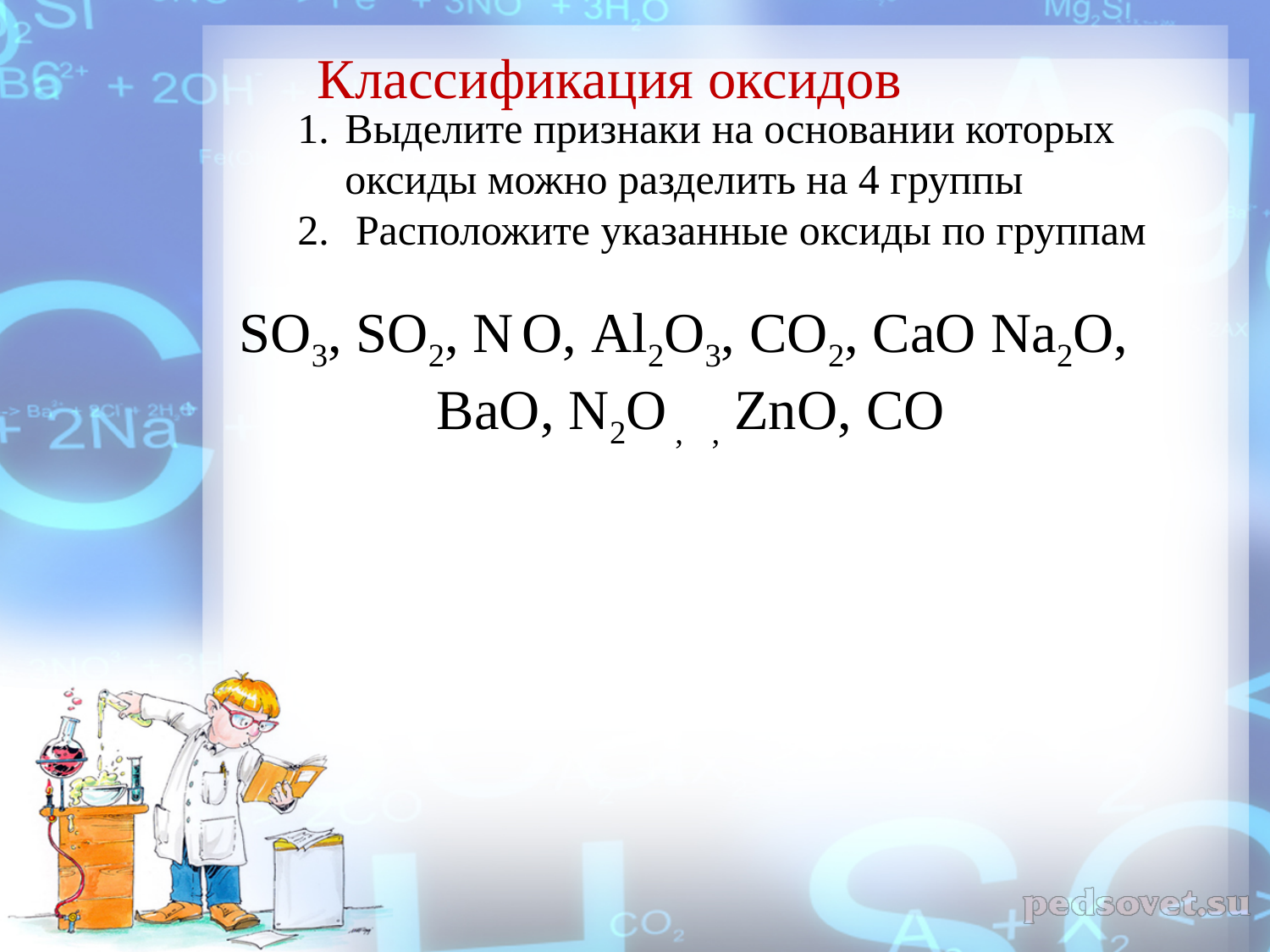

Классификация оксидов
Выделите признаки на основании которых оксиды можно разделить на 4 группы
 Расположите указанные оксиды по группам

SO3, SO2, N O, Аl2O3, CO2, CaO Na2O,
 BaO, N2O ,  , ZnO, CO